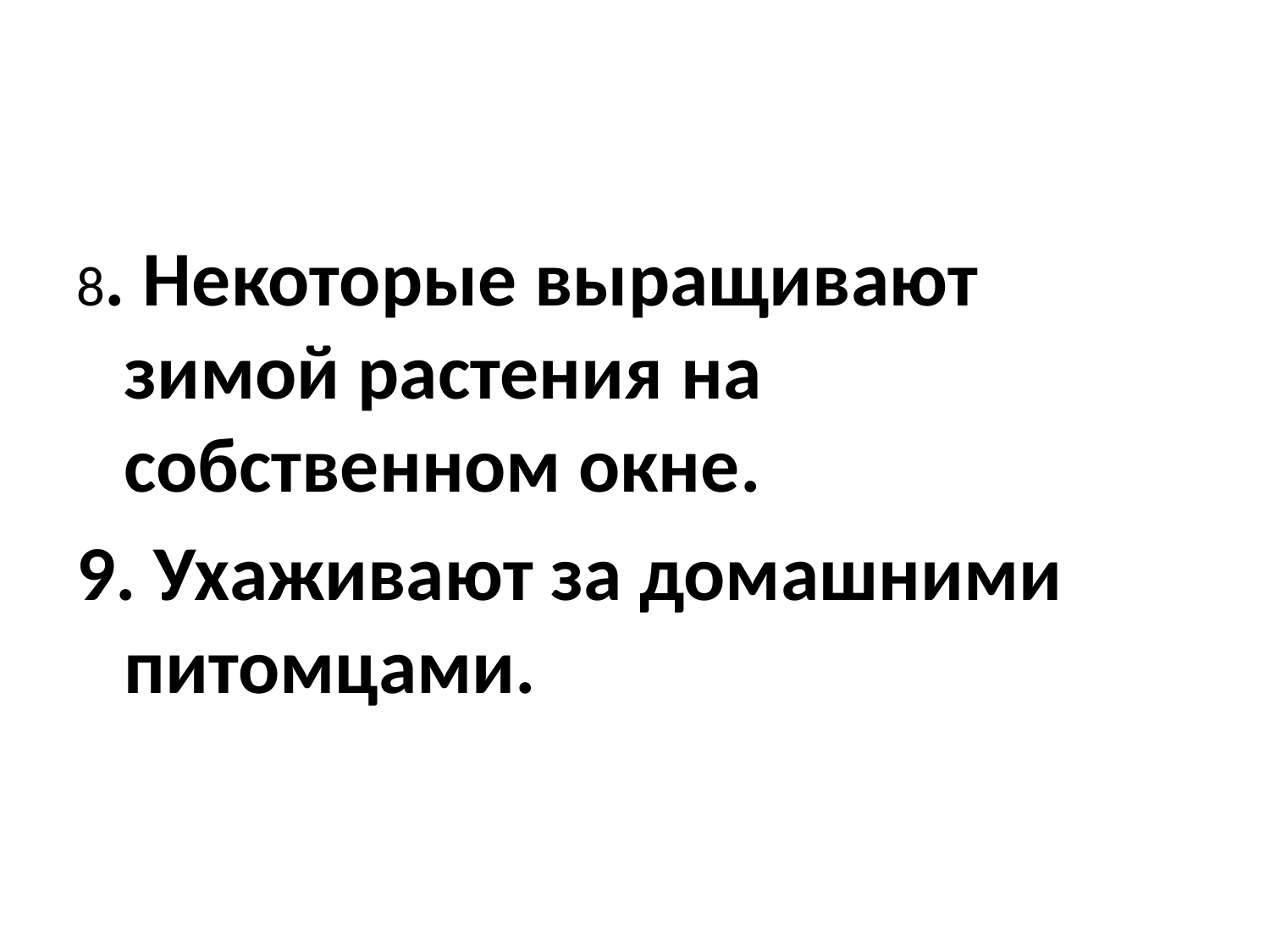

#
8. Некоторые выращивают зимой растения на собственном окне.
9. Ухаживают за домашними питомцами.